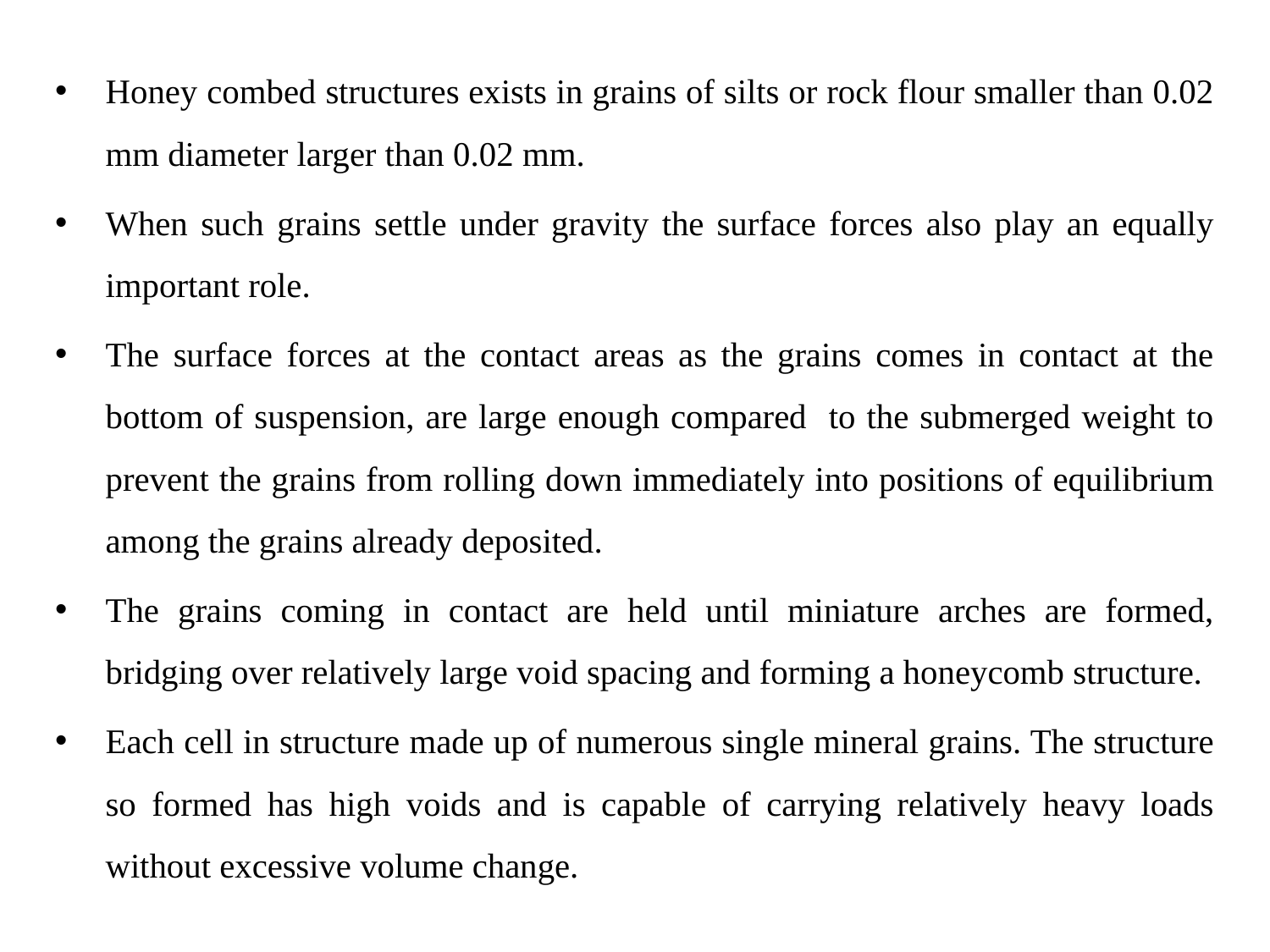

Honey combed structures exists in grains of silts or rock flour smaller than 0.02 mm diameter larger than 0.02 mm.
When such grains settle under gravity the surface forces also play an equally important role.
The surface forces at the contact areas as the grains comes in contact at the bottom of suspension, are large enough compared  to the submerged weight to prevent the grains from rolling down immediately into positions of equilibrium among the grains already deposited.
The grains coming in contact are held until miniature arches are formed, bridging over relatively large void spacing and forming a honeycomb structure.
Each cell in structure made up of numerous single mineral grains. The structure so formed has high voids and is capable of carrying relatively heavy loads without excessive volume change.